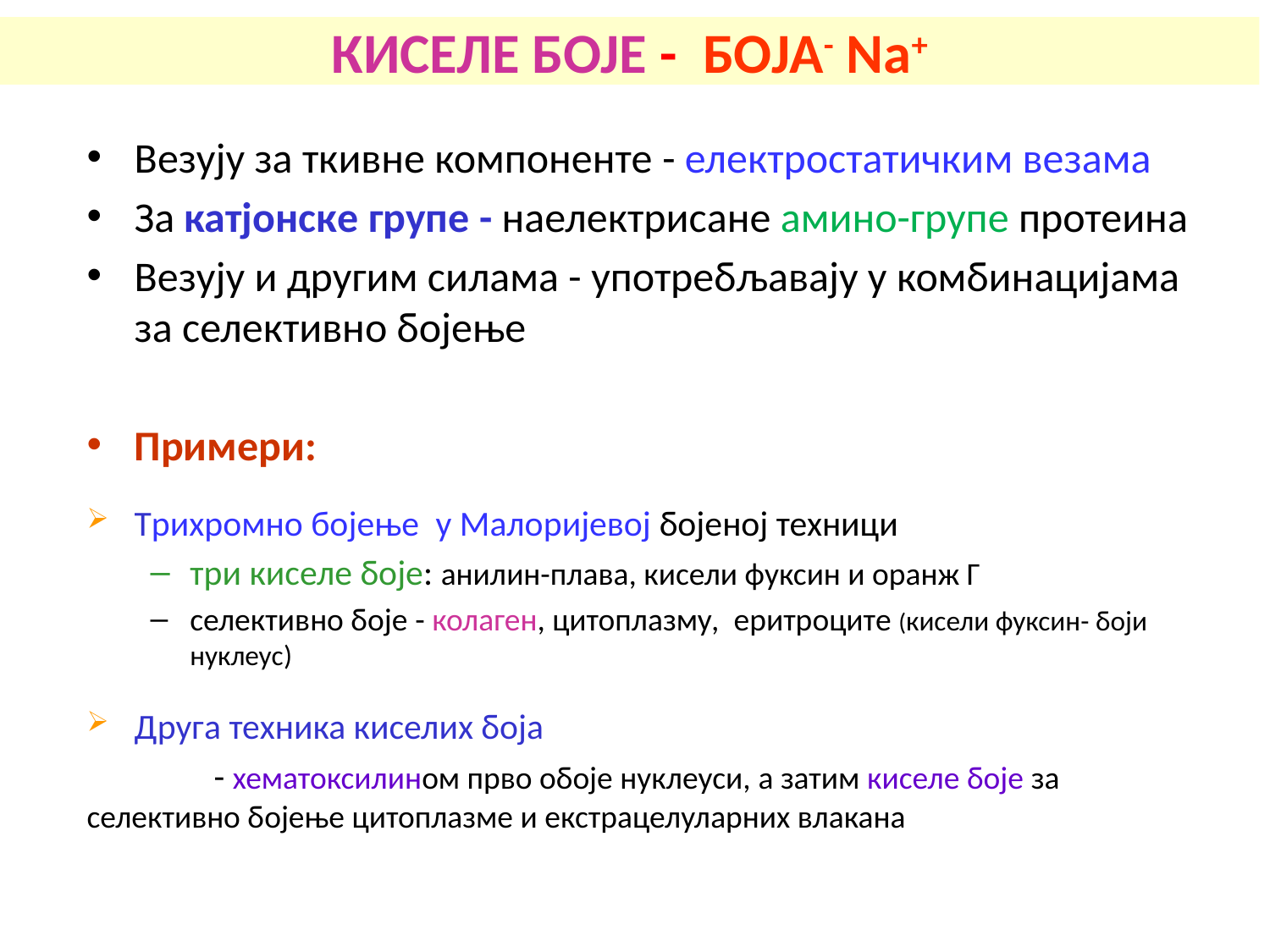

# КИСЕЛЕ БОЈЕ -  БОЈА- Na+
Везују за ткивне компоненте - електростатичким везама
За катјонске групе - наелектрисане амино-групе протеина
Везују и другим силама - употребљавају у комбинацијама за селективно бојење

Примери:
Трихромно бојење  у Малоријевој бојеној техници
три киселе боје: анилин-плава, кисели фуксин и оранж Г
селективно боје - колаген, цитоплазму,  еритроците (кисели фуксин- боји нуклеус)

Друга техника киселих боја
	- хематоксилином прво обоје нуклеуси, а затим киселе боје за 	селективно бојење цитоплазме и екстрацелуларних влакана